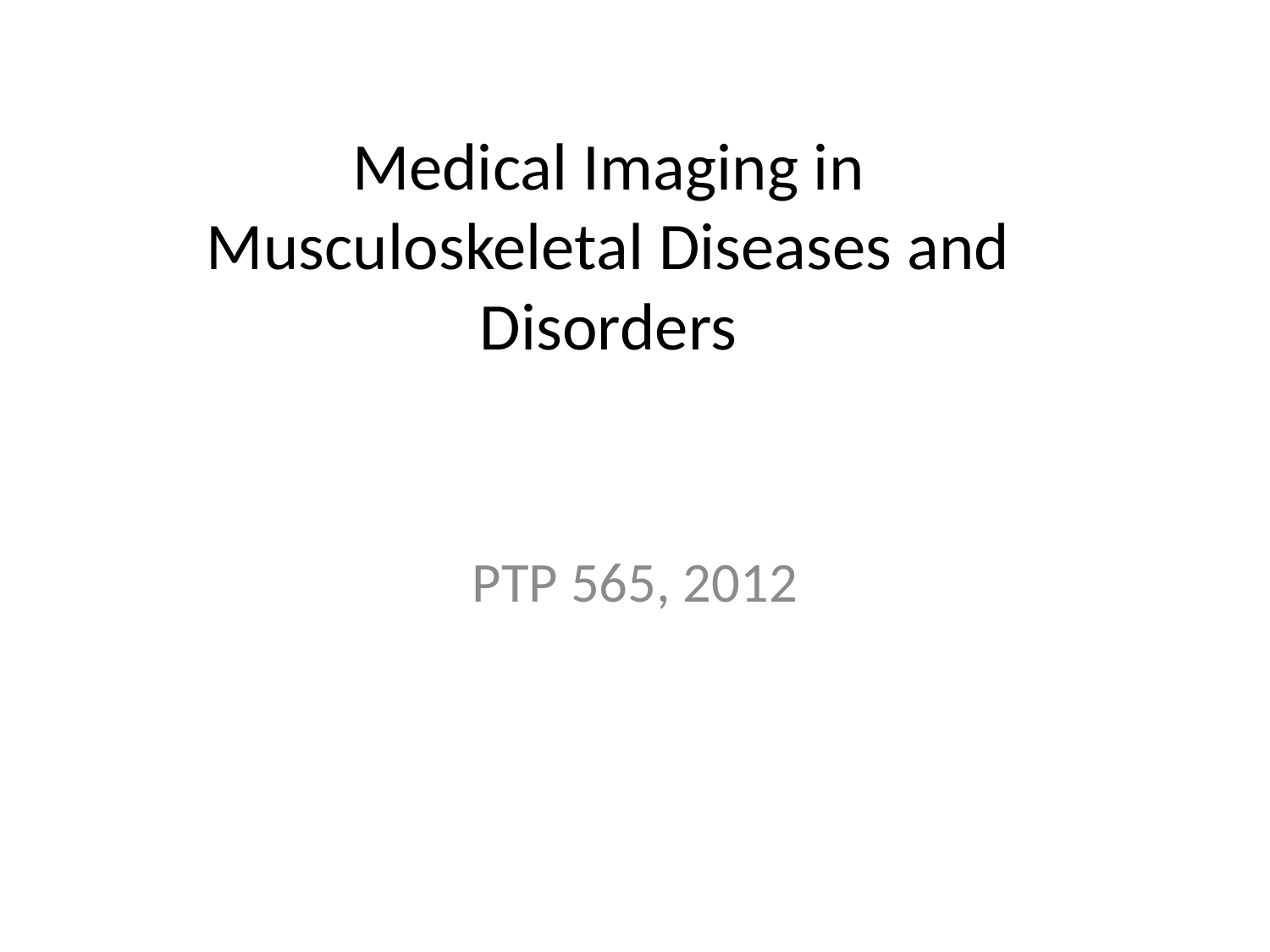

# Medical Imaging in Musculoskeletal Diseases and Disorders
PTP 565, 2012